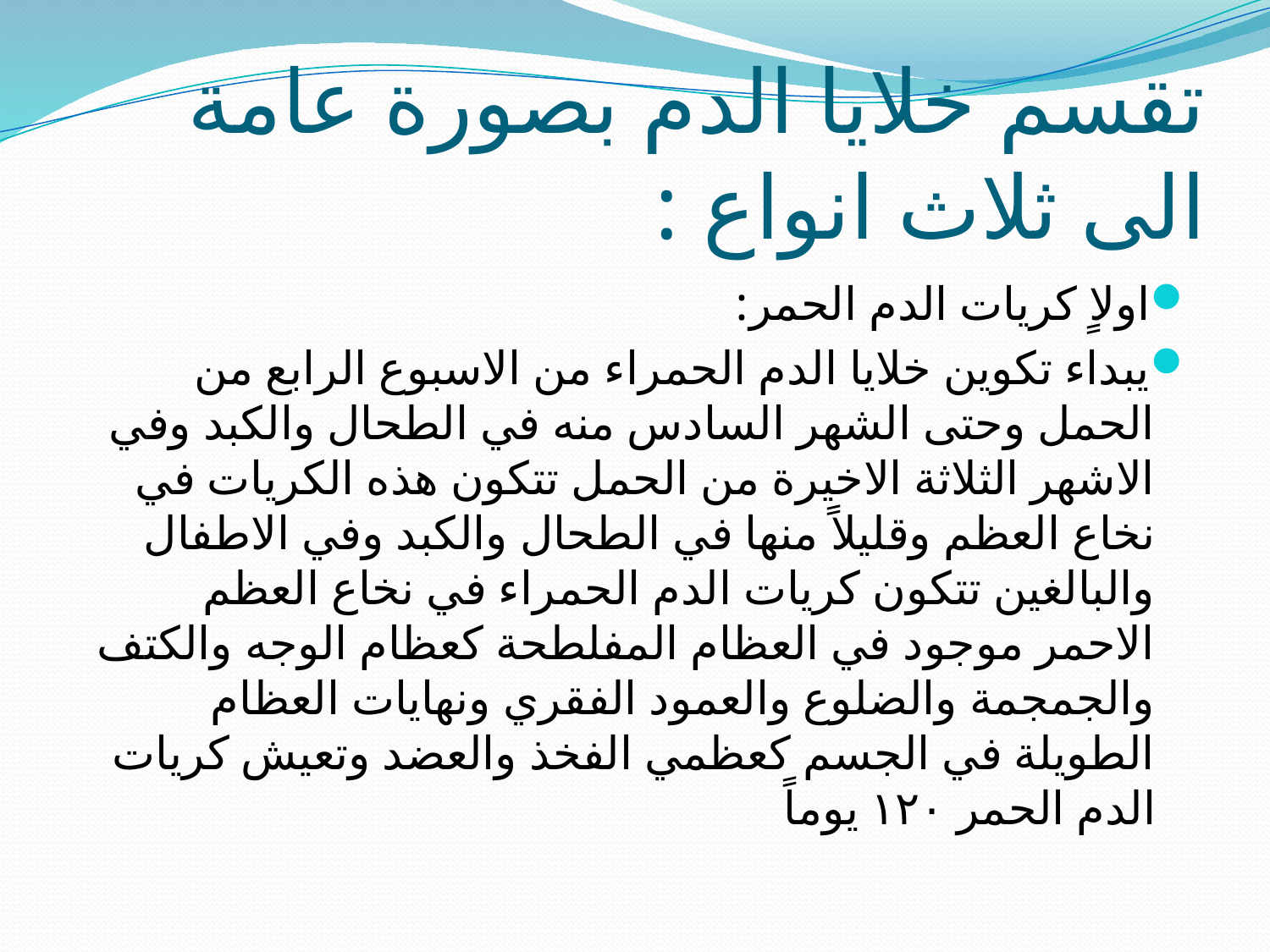

# تقسم خلايا الدم بصورة عامة الى ثلاث انواع :
اولاٍ كريات الدم الحمر:
يبداء تكوين خلايا الدم الحمراء من الاسبوع الرابع من الحمل وحتى الشهر السادس منه في الطحال والكبد وفي الاشهر الثلاثة الاخيرة من الحمل تتكون هذه الكريات في نخاع العظم وقليلاً منها في الطحال والكبد وفي الاطفال والبالغين تتكون كريات الدم الحمراء في نخاع العظم الاحمر موجود في العظام المفلطحة كعظام الوجه والكتف والجمجمة والضلوع والعمود الفقري ونهايات العظام الطويلة في الجسم كعظمي الفخذ والعضد وتعيش كريات الدم الحمر ١٢٠ يوماً